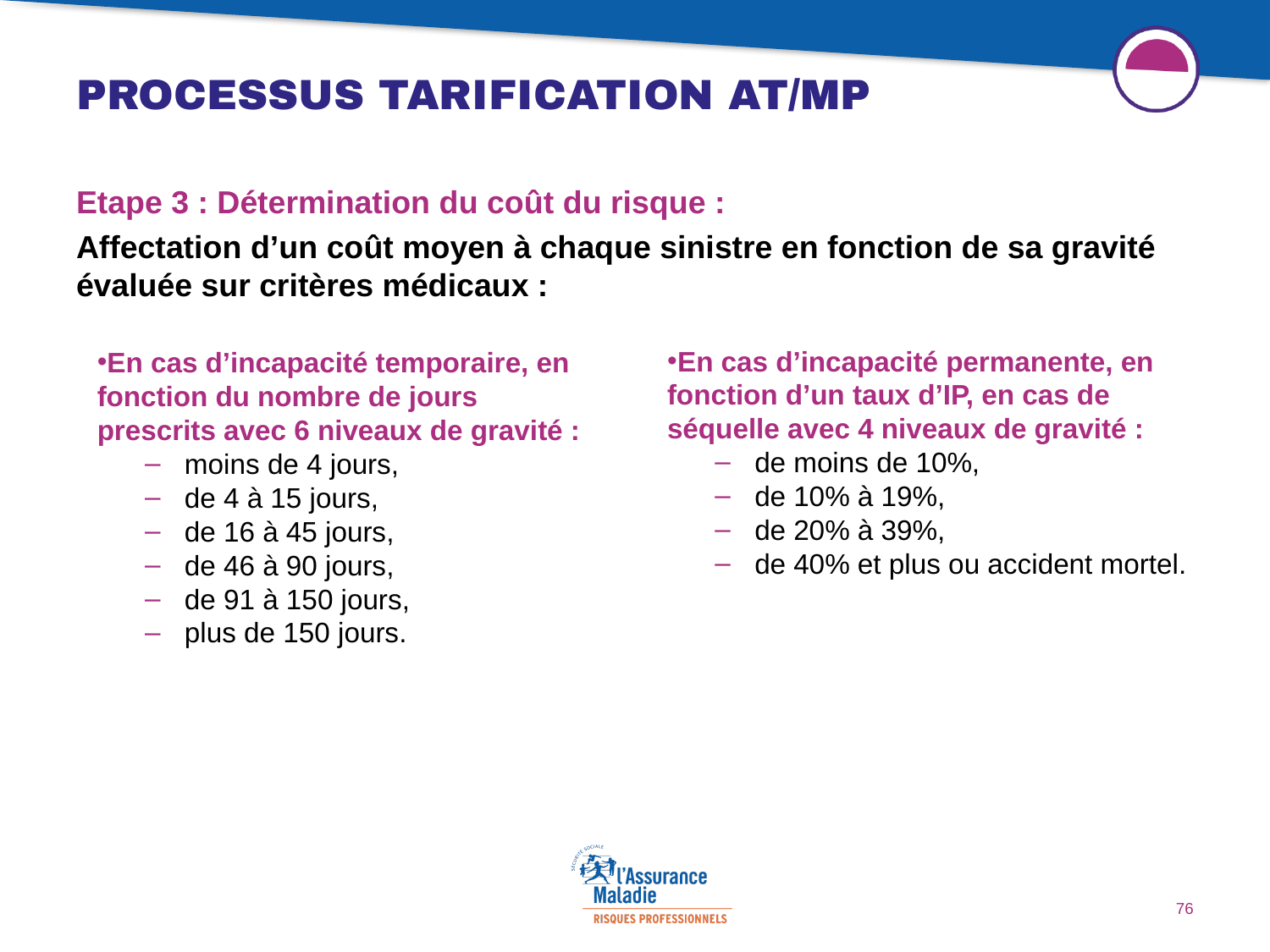

# Processus Tarification AT/MP
Etape 3 : Détermination du coût du risque :
Affectation d’un coût moyen à chaque sinistre en fonction de sa gravité évaluée sur critères médicaux :
En cas d’incapacité permanente, en fonction d’un taux d’IP, en cas de séquelle avec 4 niveaux de gravité :
de moins de 10%,
de 10% à 19%,
de 20% à 39%,
de 40% et plus ou accident mortel.
En cas d’incapacité temporaire, en fonction du nombre de jours prescrits avec 6 niveaux de gravité :
moins de 4 jours,
de 4 à 15 jours,
de 16 à 45 jours,
de 46 à 90 jours,
de 91 à 150 jours,
plus de 150 jours.

76